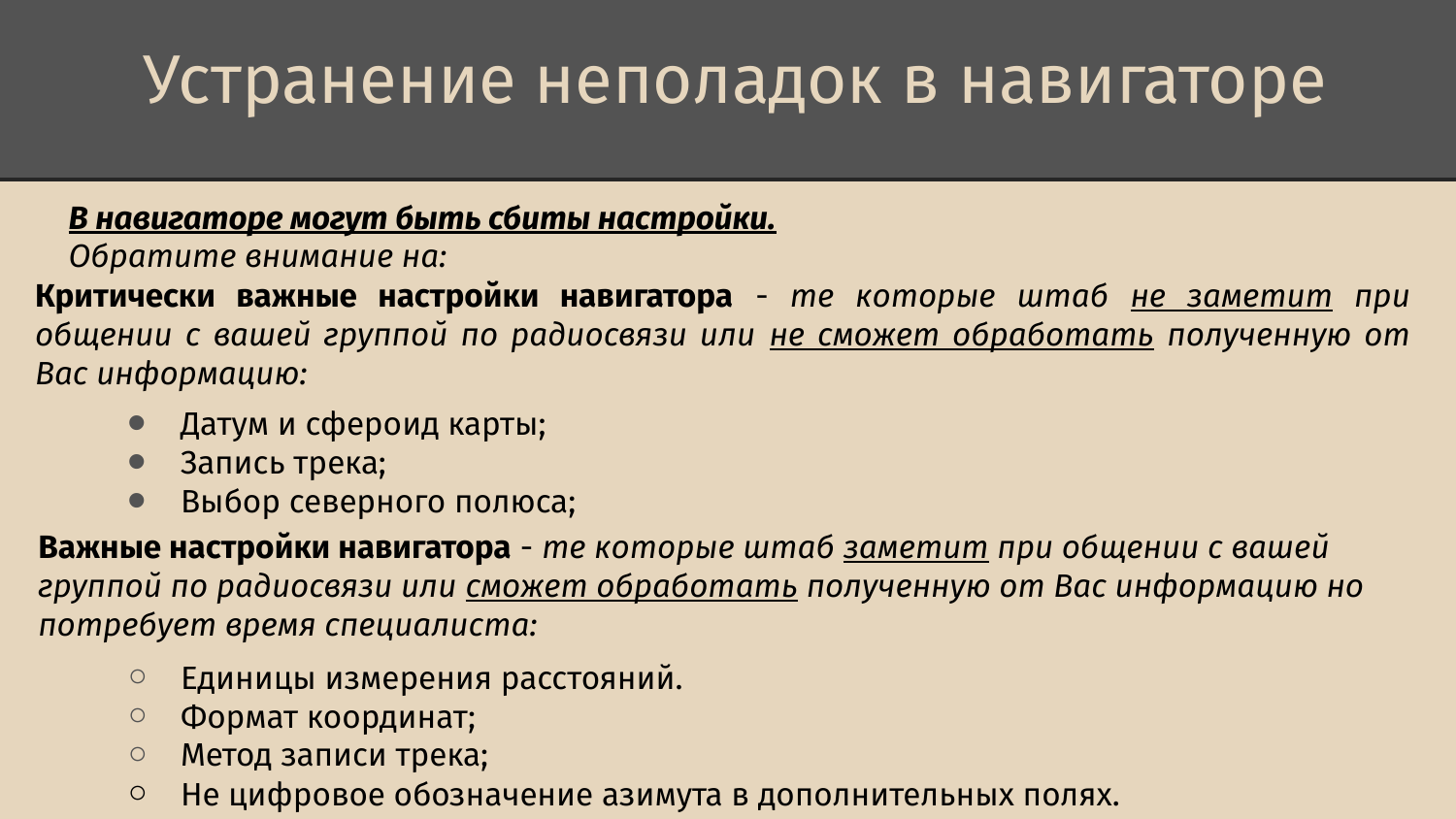

# Устранение неполадок в навигаторе
В навигаторе могут быть сбиты настройки.
Обратите внимание на:
Критически важные настройки навигатора - те которые штаб не заметит при общении с вашей группой по радиосвязи или не сможет обработать полученную от Вас информацию:

Датум и сфероид карты;
Запись трека;
Выбор северного полюса;
Важные настройки навигатора - те которые штаб заметит при общении с вашей группой по радиосвязи или сможет обработать полученную от Вас информацию но потребует время специалиста:
Единицы измерения расстояний.
Формат координат;
Метод записи трека;
Не цифровое обозначение азимута в дополнительных полях.